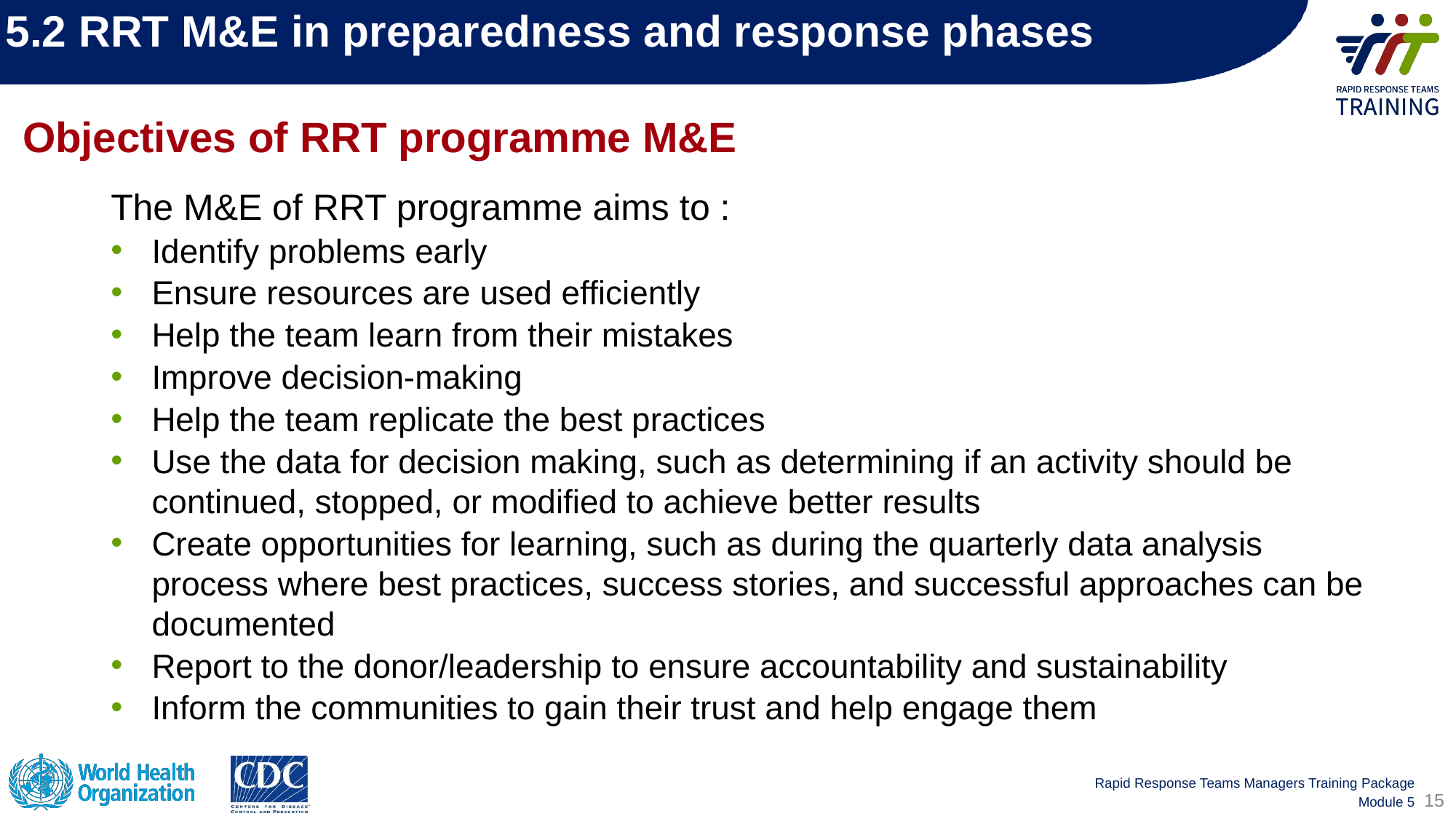

5.2 RRT M&E in preparedness and response phases

Objectives of RRT programme M&E
The M&E of RRT programme aims to :
Identify problems early
Ensure resources are used efficiently
Help the team learn from their mistakes
Improve decision-making
Help the team replicate the best practices
Use the data for decision making, such as determining if an activity should be continued, stopped, or modified to achieve better results
Create opportunities for learning, such as during the quarterly data analysis process where best practices, success stories, and successful approaches can be documented
Report to the donor/leadership to ensure accountability and sustainability
Inform the communities to gain their trust and help engage them
15